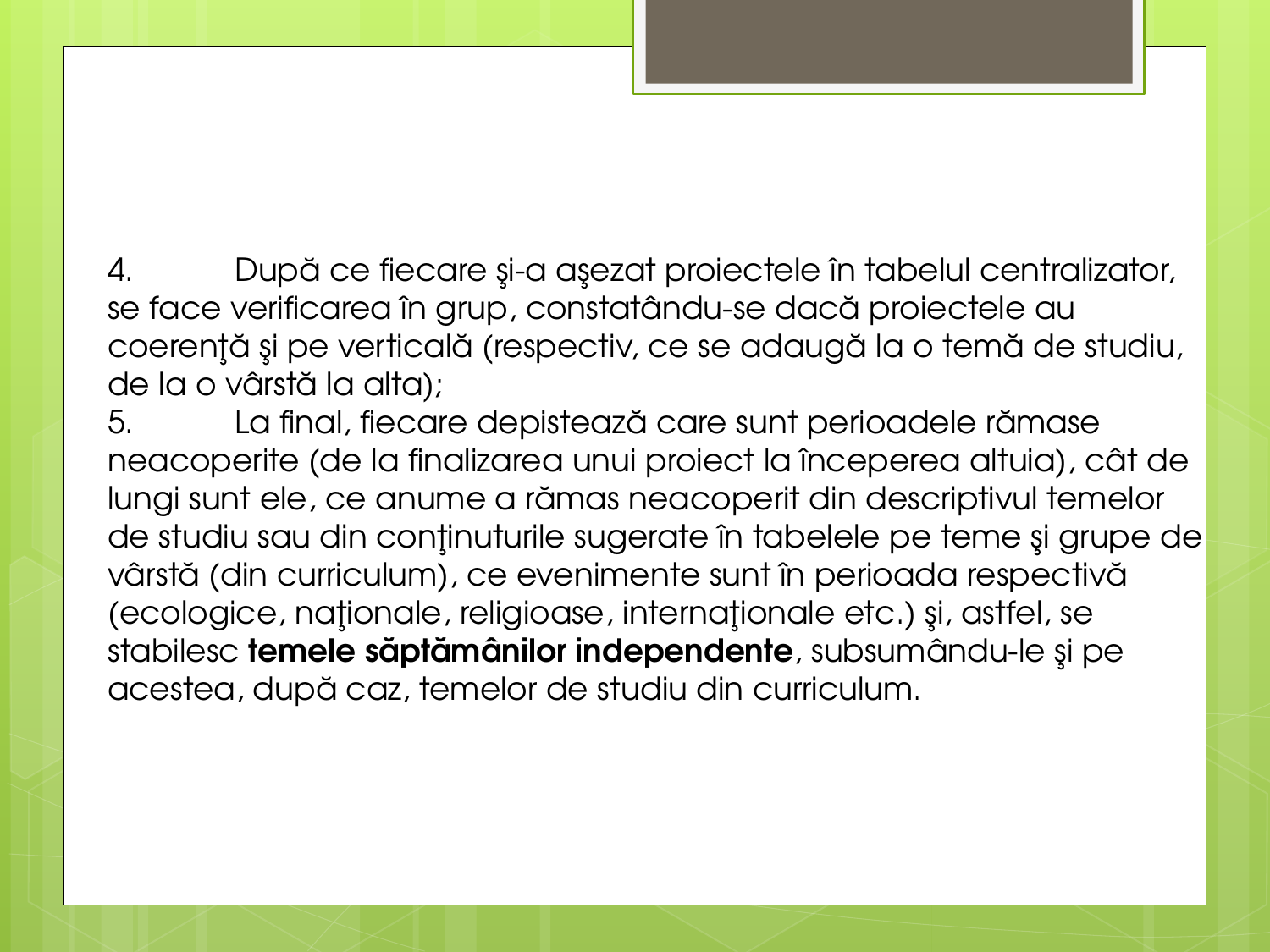

4.	După ce fiecare şi-a aşezat proiectele în tabelul centralizator, se face verificarea în grup, constatându-se dacă proiectele au coerenţă şi pe verticală (respectiv, ce se adaugă la o temă de studiu, de la o vârstă la alta);
5.	La final, fiecare depistează care sunt perioadele rămase neacoperite (de la finalizarea unui proiect la începerea altuia), cât de lungi sunt ele, ce anume a rămas neacoperit din descriptivul temelor de studiu sau din conţinuturile sugerate în tabelele pe teme şi grupe de vârstă (din curriculum), ce evenimente sunt în perioada respectivă (ecologice, naţionale, religioase, internaţionale etc.) şi, astfel, se stabilesc temele săptămânilor independente, subsumându-le şi pe acestea, după caz, temelor de studiu din curriculum.